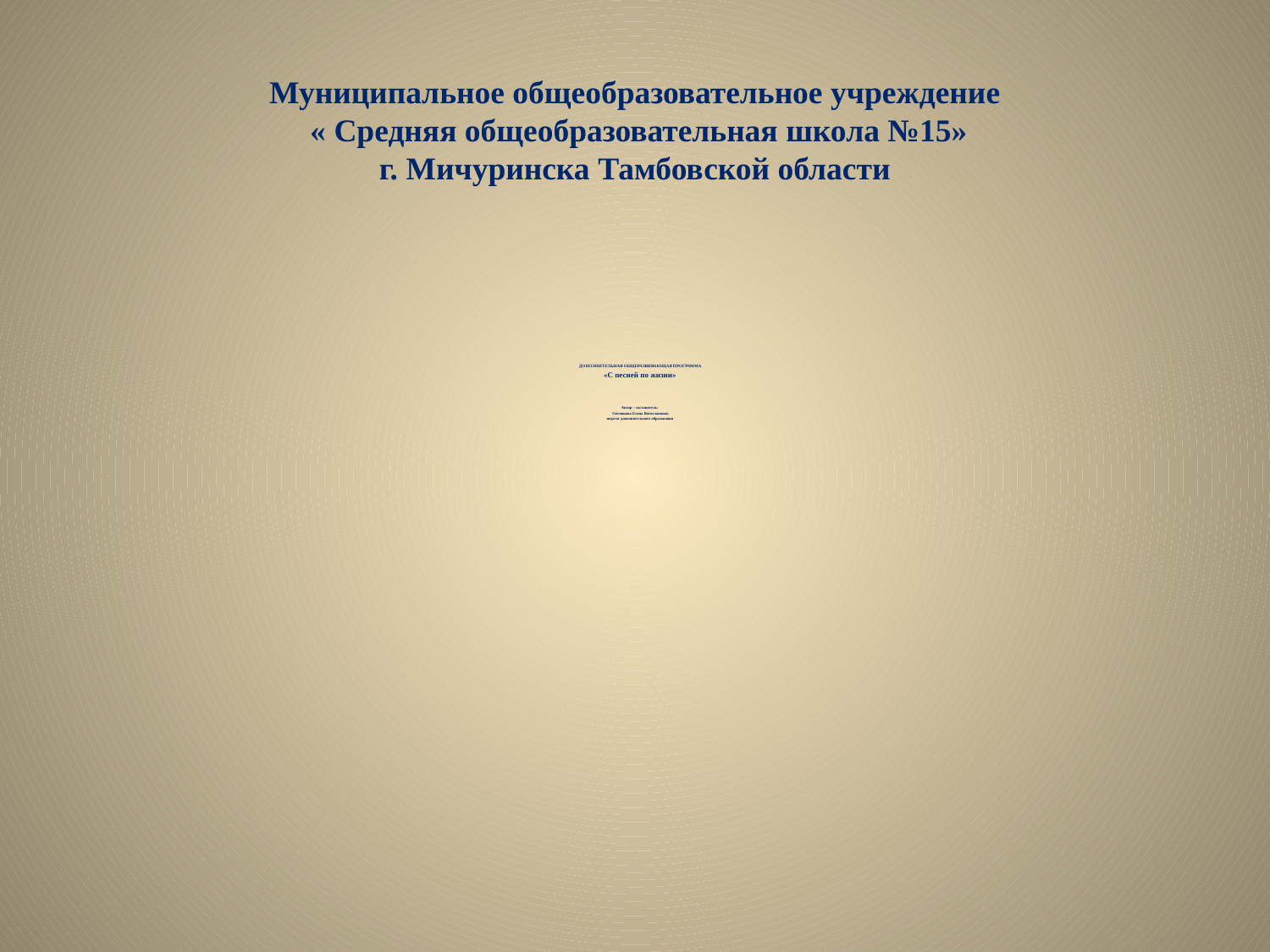

# Муниципальное общеобразовательное учреждение « Средняя общеобразовательная школа №15» г. Мичуринска Тамбовской области
ДОПОЛНИТЕЛЬНАЯ ОБЩЕРАЗВИВАЮЩАЯ ПРОГРАММА
«С песней по жизни»

Автор – составитель:
 Ситникова Елена Вячеславовна
педагог дополнительного образования